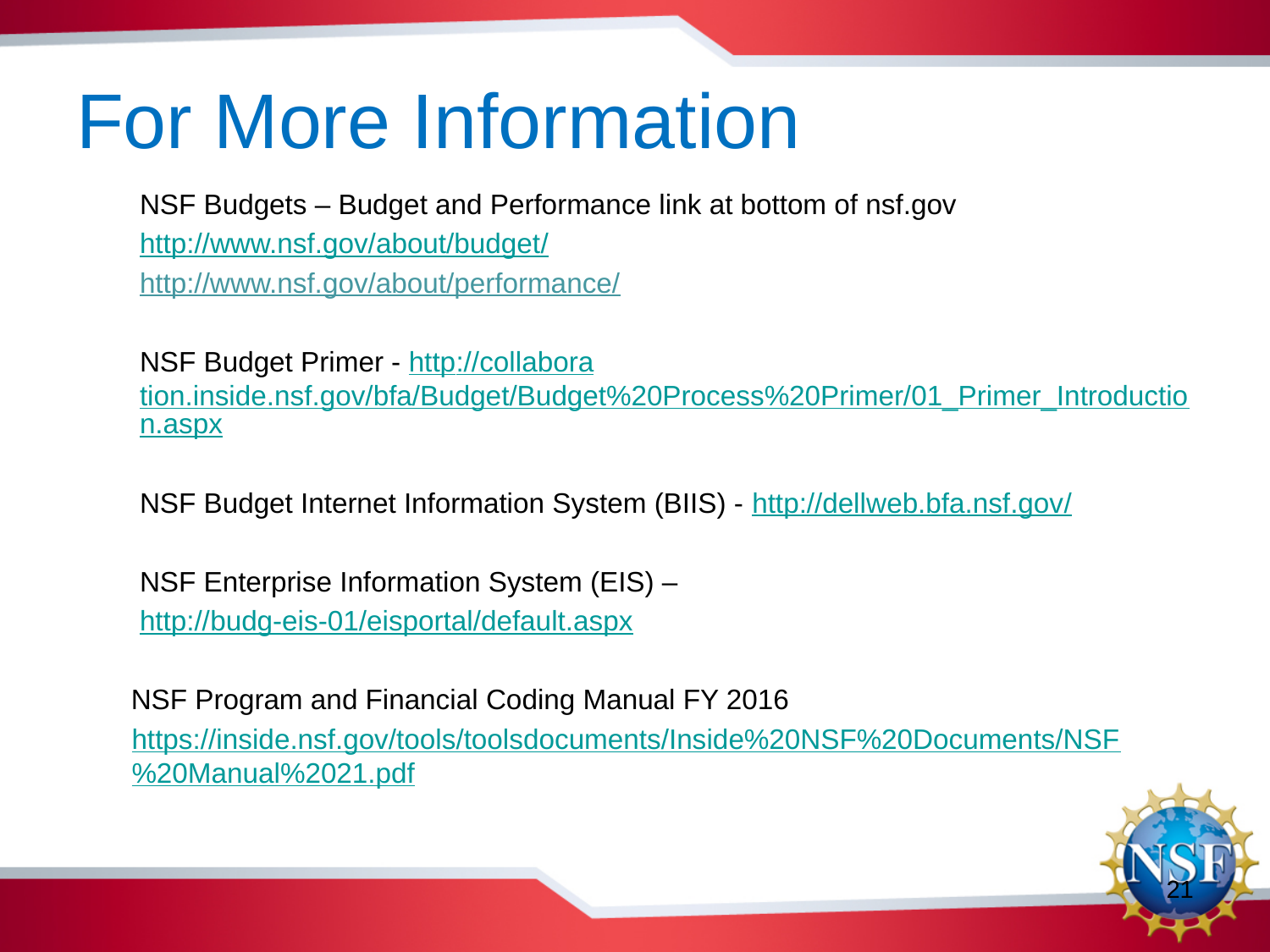

# For More Information
NSF Budgets – Budget and Performance link at bottom of nsf.gov
http://www.nsf.gov/about/budget/
http://www.nsf.gov/about/performance/

NSF Budget Primer - http://collaboration.inside.nsf.gov/bfa/Budget/Budget%20Process%20Primer/01_Primer_Introduction.aspx

NSF Budget Internet Information System (BIIS) - http://dellweb.bfa.nsf.gov/

NSF Enterprise Information System (EIS) –
http://budg-eis-01/eisportal/default.aspx

       NSF Program and Financial Coding Manual FY 2016
https://inside.nsf.gov/tools/toolsdocuments/Inside%20NSF%20Documents/NSF%20Manual%2021.pdf
21